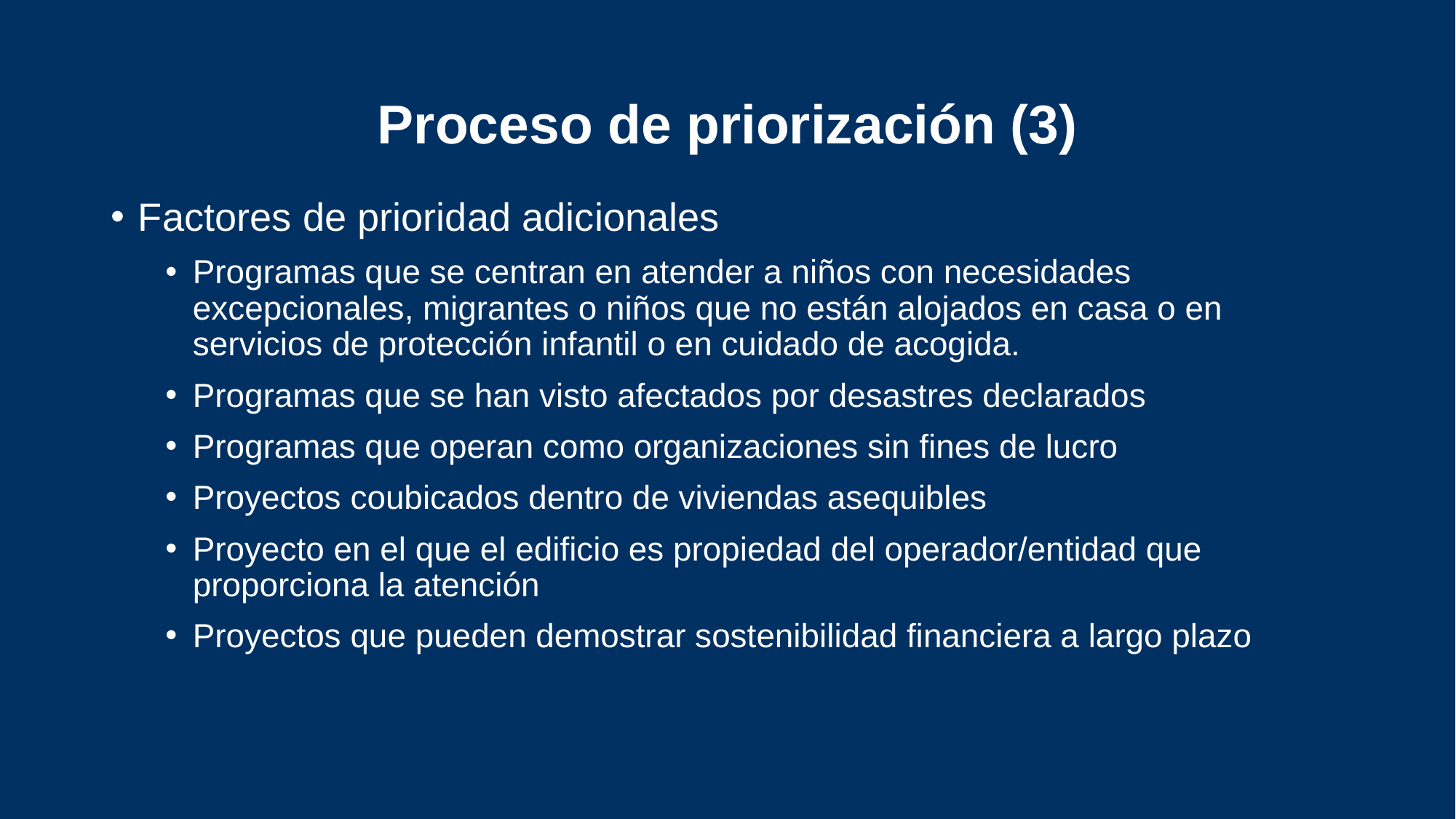

# Proceso de priorización (3)
Factores de prioridad adicionales
Programas que se centran en atender a niños con necesidades excepcionales, migrantes o niños que no están alojados en casa o en servicios de protección infantil o en cuidado de acogida.
Programas que se han visto afectados por desastres declarados
Programas que operan como organizaciones sin fines de lucro
Proyectos coubicados dentro de viviendas asequibles
Proyecto en el que el edificio es propiedad del operador/entidad que proporciona la atención
Proyectos que pueden demostrar sostenibilidad financiera a largo plazo